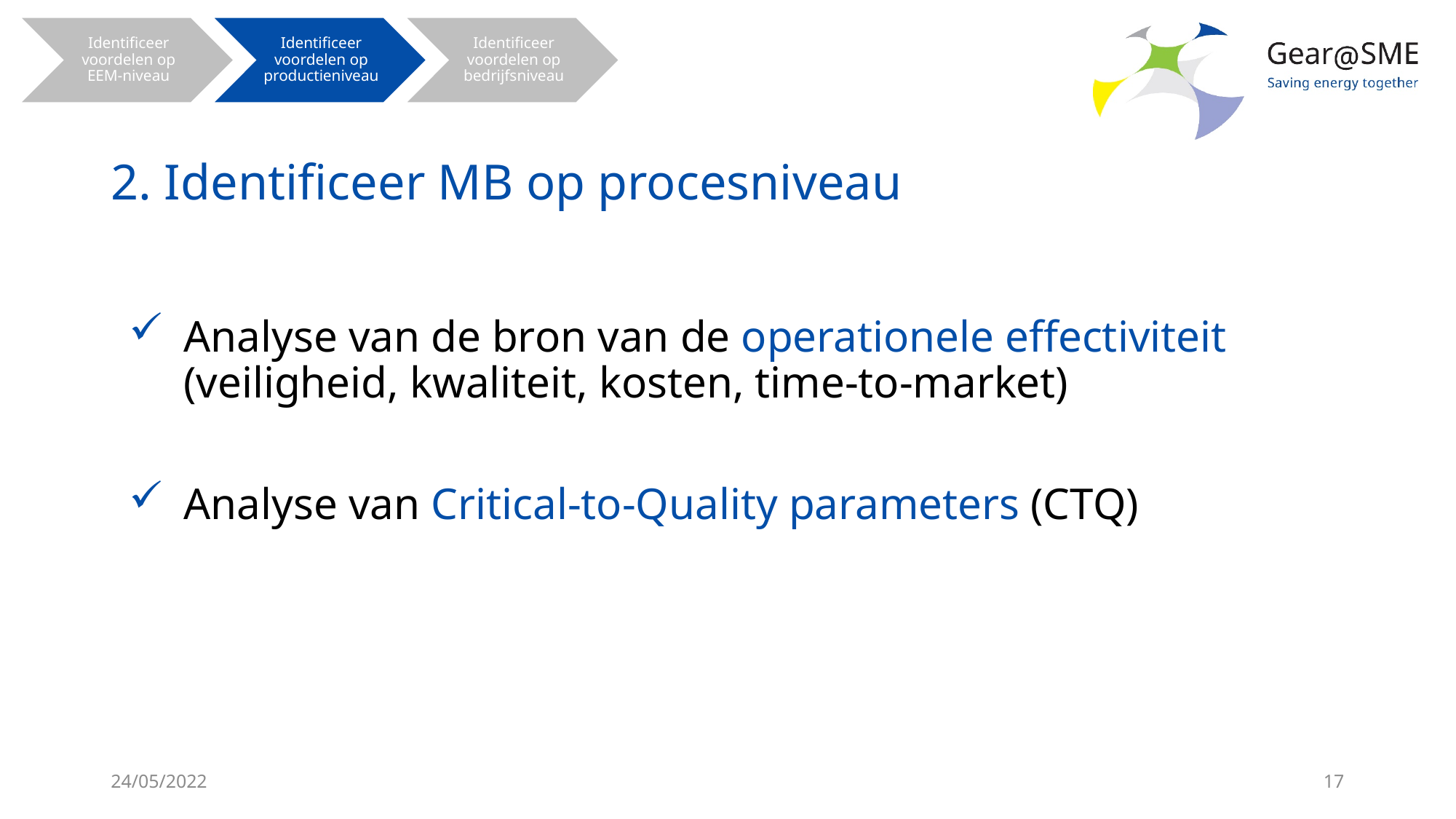

Identificeer voordelen op EEM-niveau
Identificeer voordelen op productieniveau
Identificeer voordelen op bedrijfsniveau
# 2. Identificeer MB op procesniveau

Analyse van de bron van de operationele effectiviteit
(veiligheid, kwaliteit, kosten, time-to-market)

Analyse van Critical-to-Quality parameters (CTQ)

24/05/2022
17